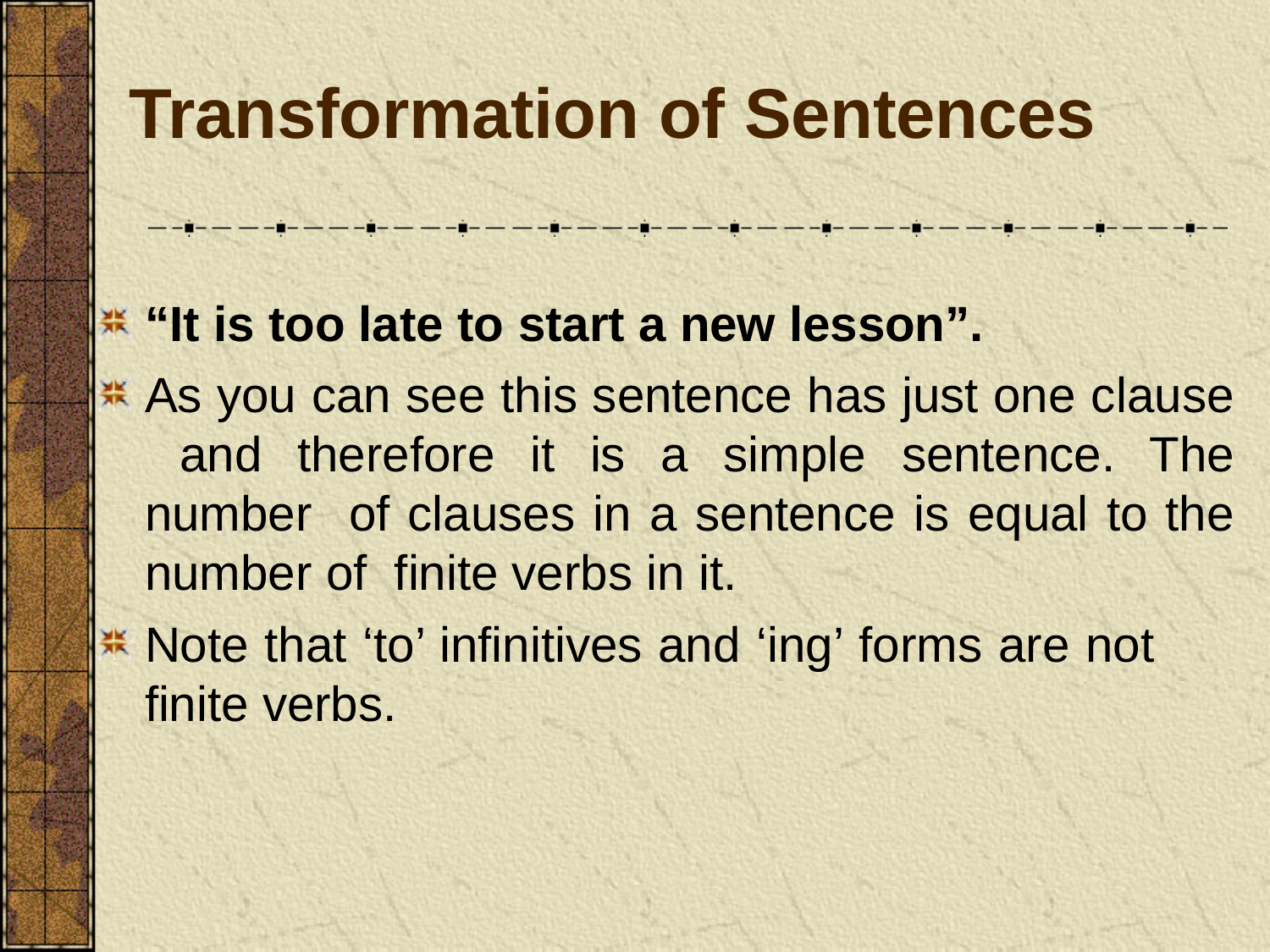

# Transformation of Sentences
“It is too late to start a new lesson”.
As you can see this sentence has just one clause  and therefore it is a simple sentence. The number  of clauses in a sentence is equal to the number of  finite verbs in it.
Note that ‘to’ infinitives and ‘ing’ forms are not  finite verbs.